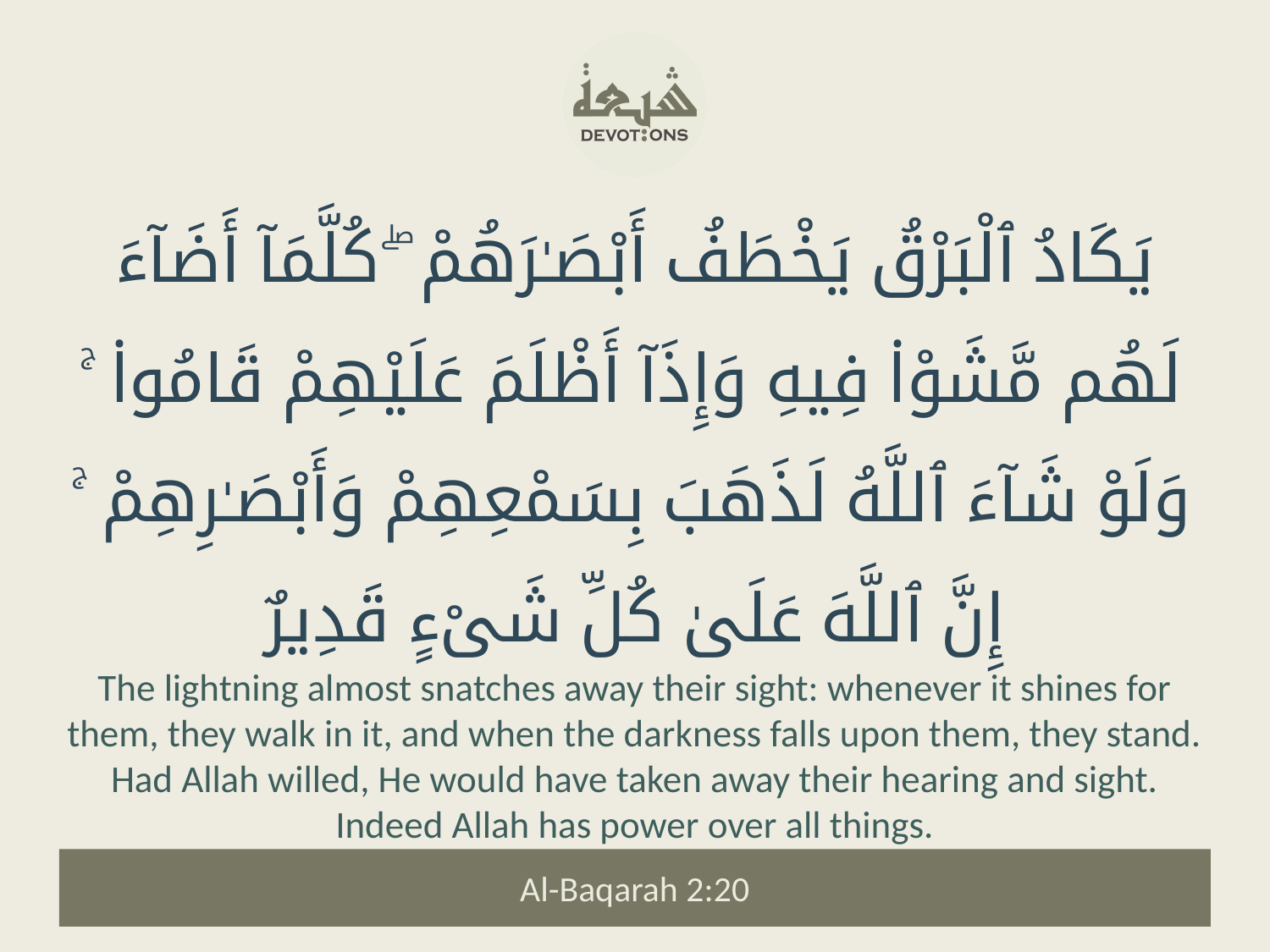

يَكَادُ ٱلْبَرْقُ يَخْطَفُ أَبْصَـٰرَهُمْ ۖ كُلَّمَآ أَضَآءَ لَهُم مَّشَوْا۟ فِيهِ وَإِذَآ أَظْلَمَ عَلَيْهِمْ قَامُوا۟ ۚ وَلَوْ شَآءَ ٱللَّهُ لَذَهَبَ بِسَمْعِهِمْ وَأَبْصَـٰرِهِمْ ۚ إِنَّ ٱللَّهَ عَلَىٰ كُلِّ شَىْءٍ قَدِيرٌ
The lightning almost snatches away their sight: whenever it shines for them, they walk in it, and when the darkness falls upon them, they stand. Had Allah willed, He would have taken away their hearing and sight. Indeed Allah has power over all things.
Al-Baqarah 2:20